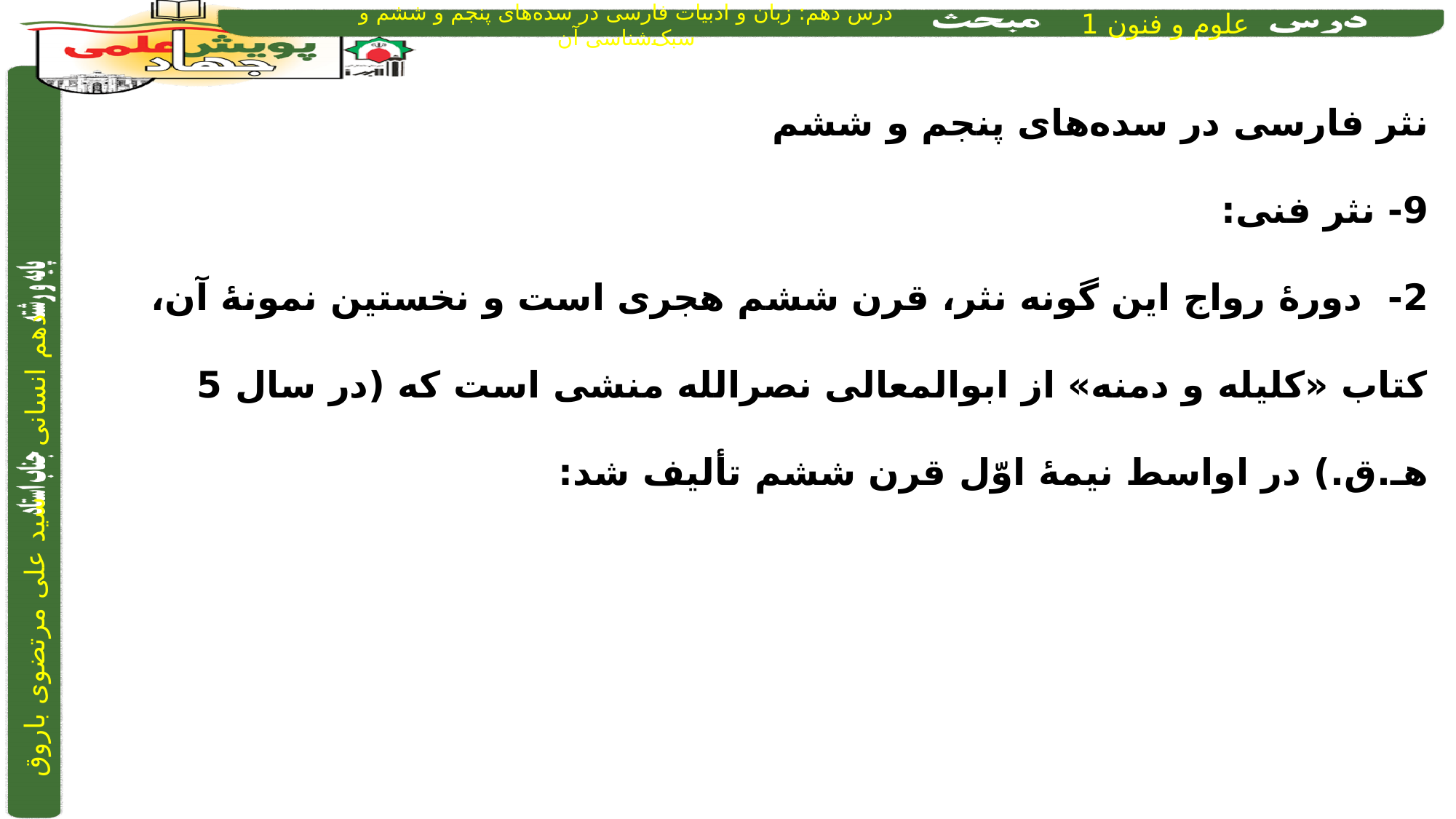

نثر فارسی در سده‌های پنجم و ششم
9- نثر فنی:
2-  دورۀ رواج این گونه نثر، قرن ششم هجری است و نخستین نمونۀ آن، کتاب «کلیله و دمنه» از ابوالمعالی نصرالله منشی است که (در سال 5 هـ.ق.) در اواسط نیمۀ اوّل قرن ششم تألیف شد: